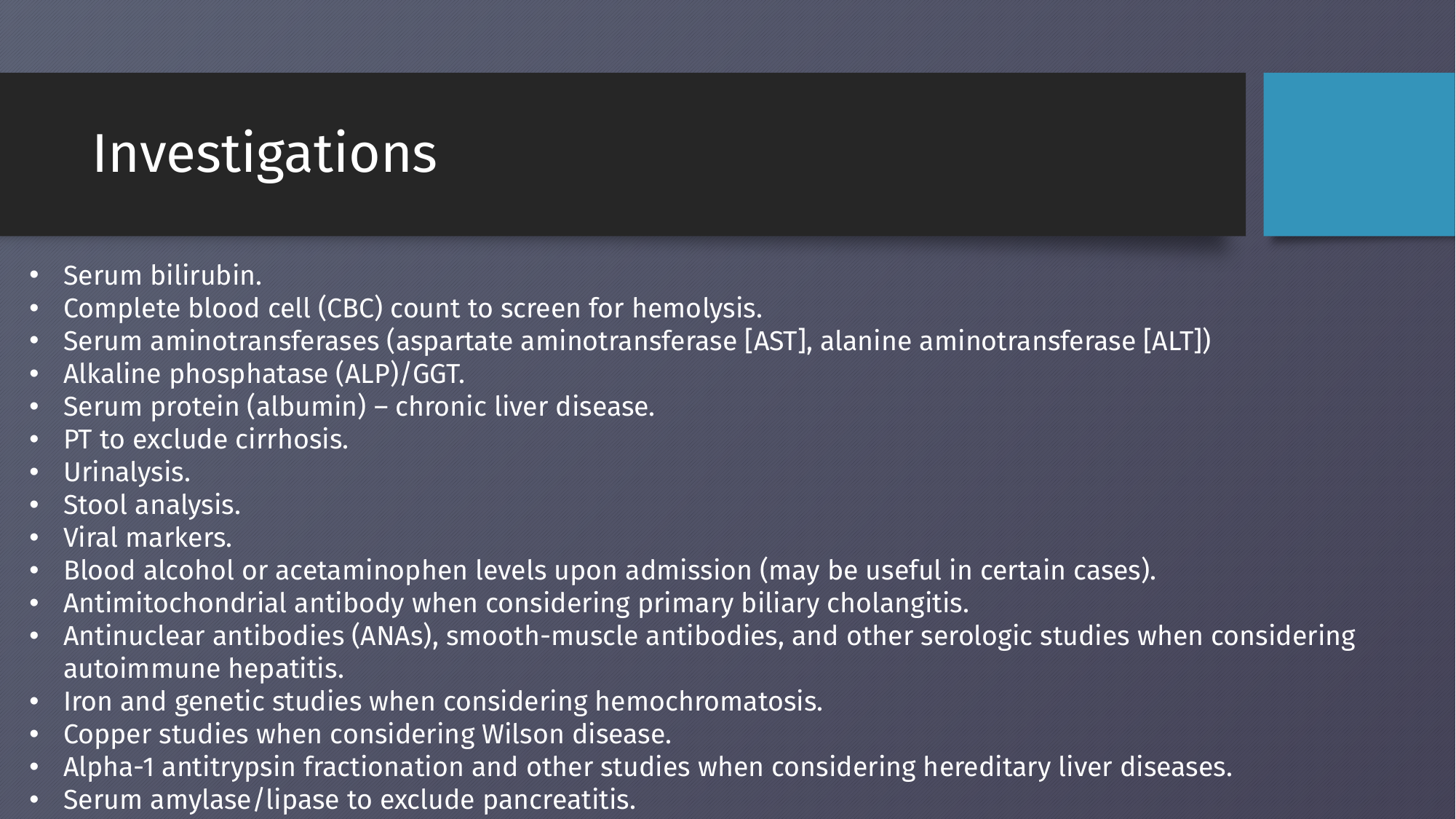

# Investigations
Serum bilirubin.
Complete blood cell (CBC) count to screen for hemolysis.
Serum aminotransferases (aspartate aminotransferase [AST], alanine aminotransferase [ALT])
Alkaline phosphatase (ALP)/GGT.
Serum protein (albumin) – chronic liver disease.
PT to exclude cirrhosis.
Urinalysis.
Stool analysis.
Viral markers.
Blood alcohol or acetaminophen levels upon admission (may be useful in certain cases).
Antimitochondrial antibody when considering primary biliary cholangitis.
Antinuclear antibodies (ANAs), smooth-muscle antibodies, and other serologic studies when considering autoimmune hepatitis.
Iron and genetic studies when considering hemochromatosis.
Copper studies when considering Wilson disease.
Alpha-1 antitrypsin fractionation and other studies when considering hereditary liver diseases.
Serum amylase/lipase to exclude pancreatitis.